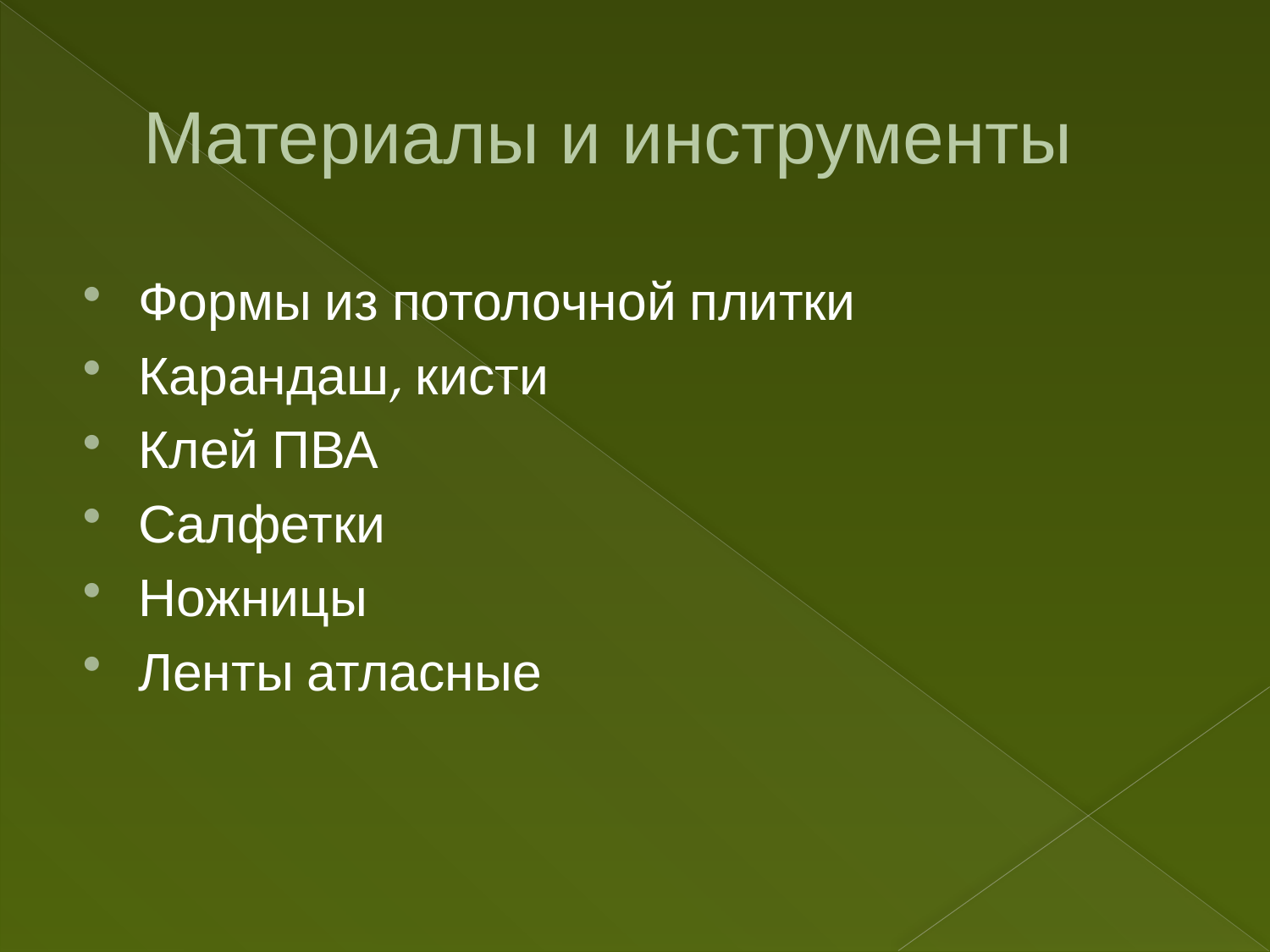

# Материалы и инструменты
Формы из потолочной плитки
Карандаш, кисти
Клей ПВА
Салфетки
Ножницы
Ленты атласные